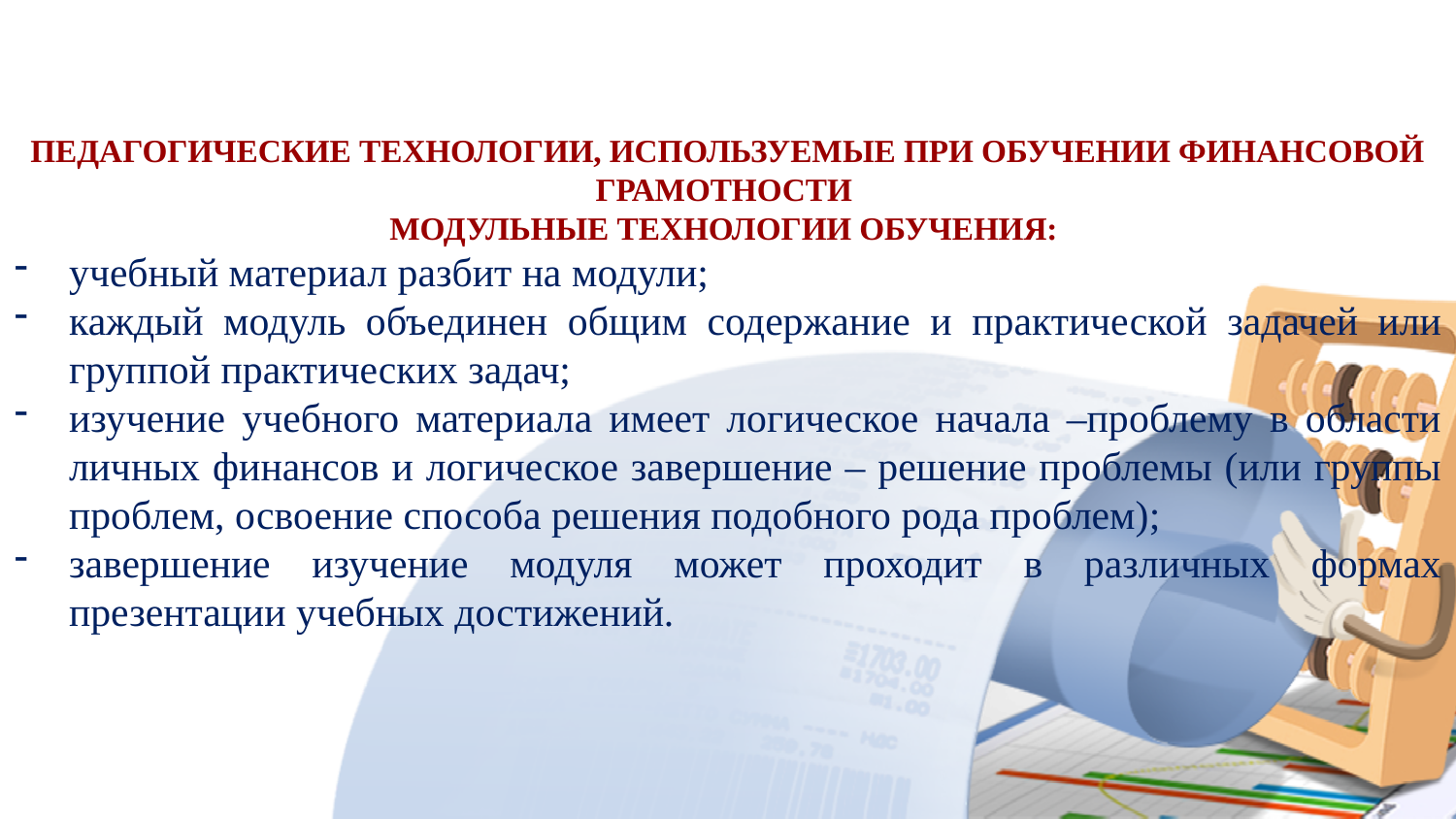

ПЕДАГОГИЧЕСКИЕ ТЕХНОЛОГИИ, ИСПОЛЬЗУЕМЫЕ ПРИ ОБУЧЕНИИ ФИНАНСОВОЙ ГРАМОТНОСТИ
Модульные технологии обучения:
учебный материал разбит на модули;
каждый модуль объединен общим содержание и практической задачей или группой практических задач;
изучение учебного материала имеет логическое начала –проблему в области личных финансов и логическое завершение – решение проблемы (или группы проблем, освоение способа решения подобного рода проблем);
завершение изучение модуля может проходит в различных формах презентации учебных достижений.